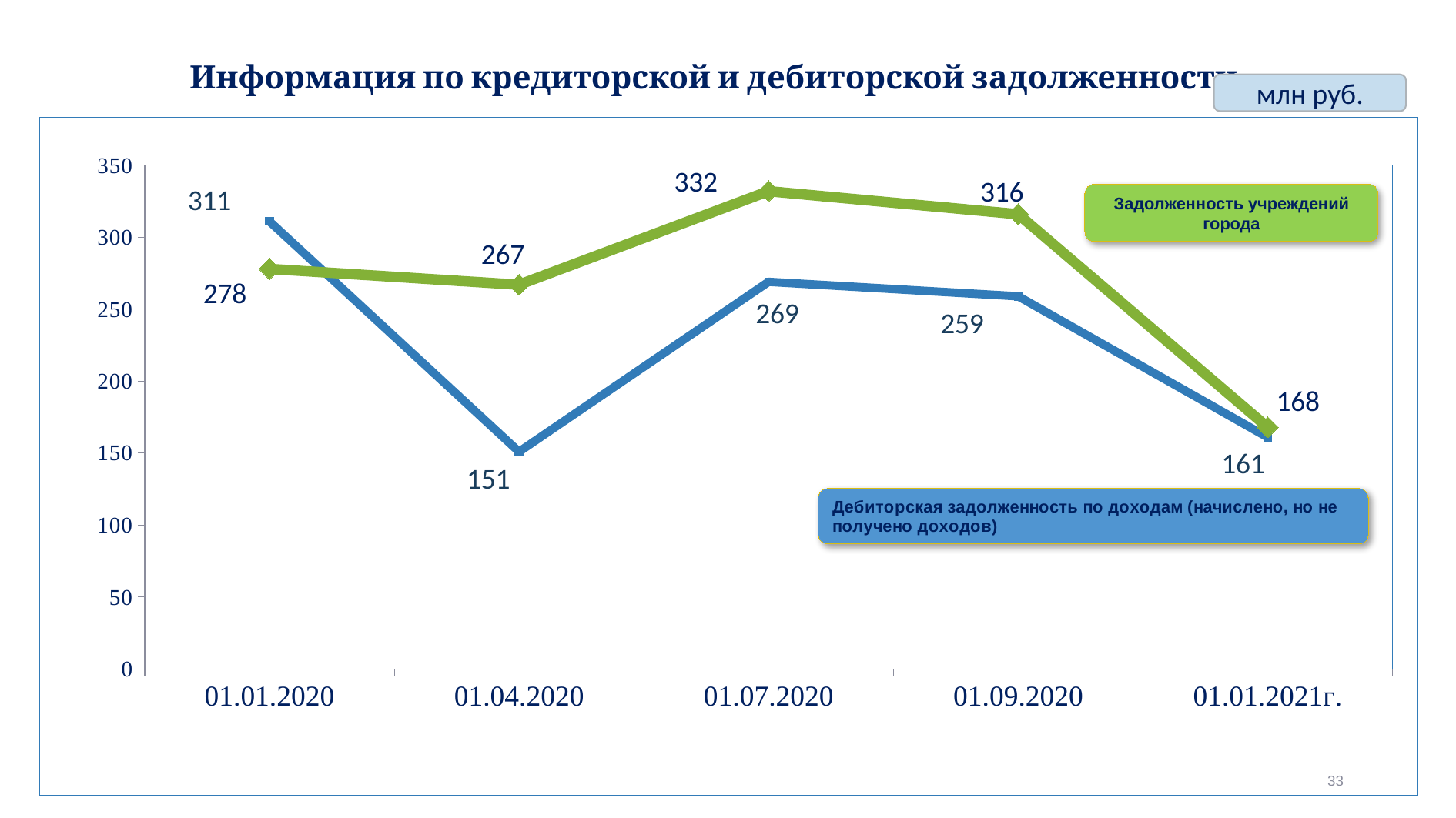

# Информация по кредиторской и дебиторской задолженности
млн руб.

### Chart

| Category | Столбец1 | кредиторская задолженость2 |
|---|---|---|
| 01.01.2020 | 311.0 | 278.0 |
| 01.04.2020 | 151.0 | 267.0 |
| 01.07.2020 | 269.0 | 332.0 |
| 01.09.2020 | 259.0 | 316.0 |
| 01.01.2021г. | 161.0 | 168.0 |
Задолженность учреждений города
33